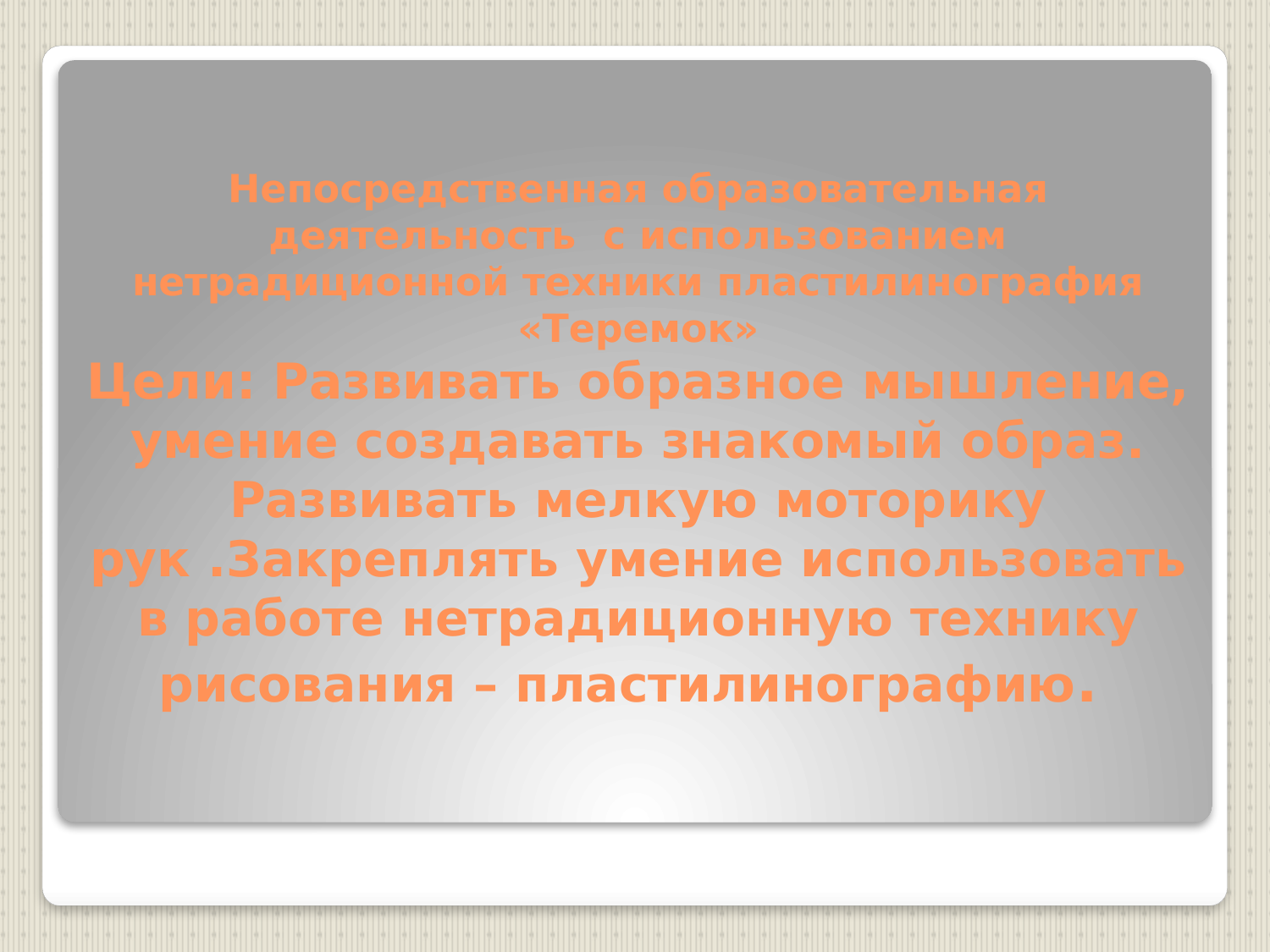

# Непосредственная образовательная деятельность  с использованием нетрадиционной техники пластилинография «Теремок» Цели: Развивать образное мышление, умение создавать знакомый образ. Развивать мелкую моторику рук .Закреплять умение использовать в работе нетрадиционную технику рисования – пластилинографию.